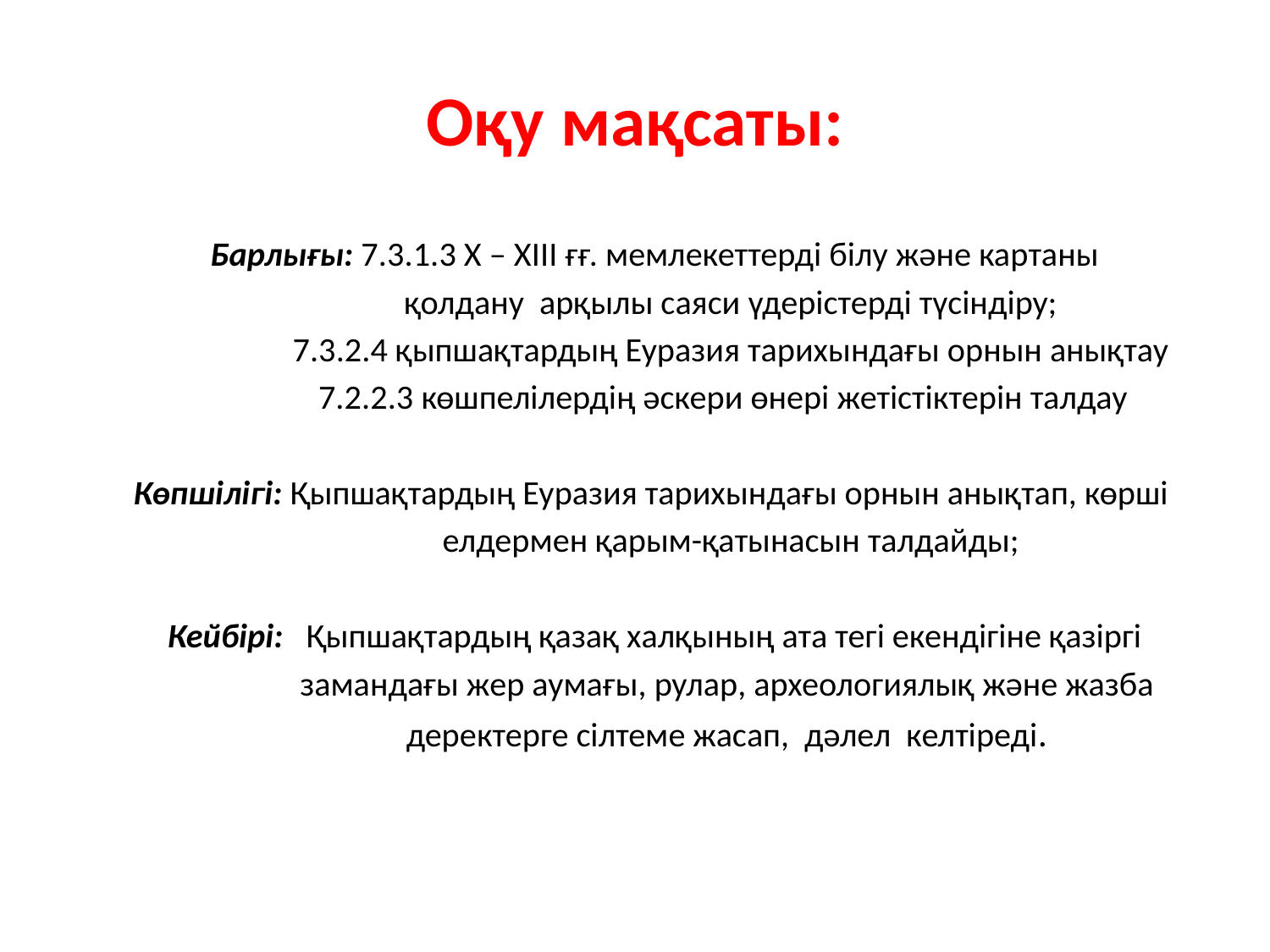

# Оқу мақсаты:
Барлығы: 7.3.1.3 X – XIII ғғ. мемлекеттерді білу және картаны
                    қолдану  арқылы саяси үдерістерді түсіндіру;
                    7.3.2.4 қыпшақтардың Еуразия тарихындағы орнын анықтау
                   7.2.2.3 көшпелілердің әскери өнері жетістіктерін талдау

Көпшілігі: Қыпшақтардың Еуразия тарихындағы орнын анықтап, көрші
                    елдермен қарым-қатынасын талдайды;

 Кейбірі:   Қыпшақтардың қазақ халқының ата тегі екендігіне қазіргі
                    замандағы жер аумағы, рулар, археологиялық және жазба
                    деректерге сілтеме жасап,  дәлел  келтіреді.